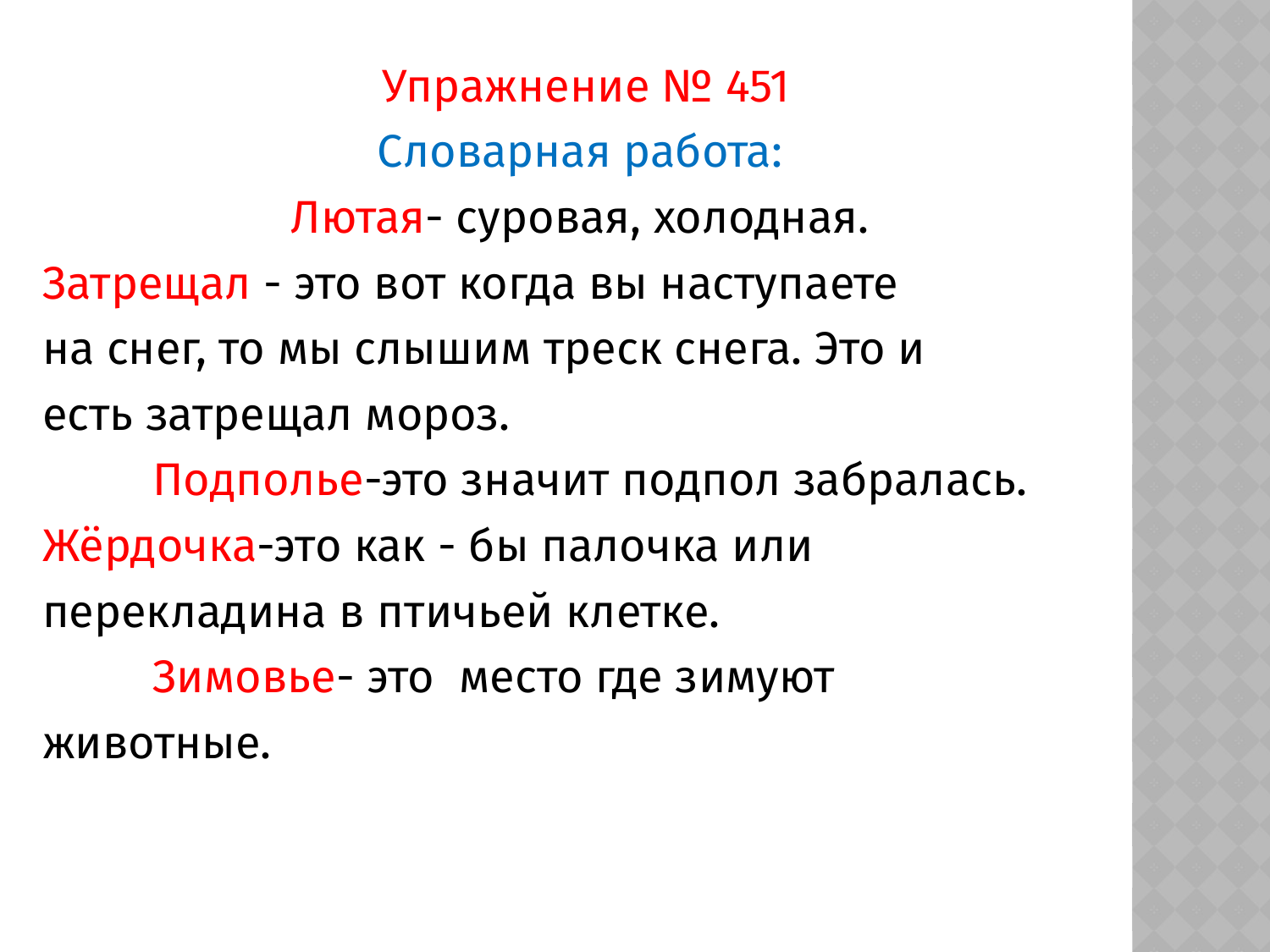

Упражнение № 451
Словарная работа:
Лютая- суровая, холодная.
Затрещал - это вот когда вы наступаете
на снег, то мы слышим треск снега. Это и
есть затрещал мороз.
         Подполье-это значит подпол забралась.
Жёрдочка-это как - бы палочка или
перекладина в птичьей клетке.
         Зимовье- это  место где зимуют
животные.